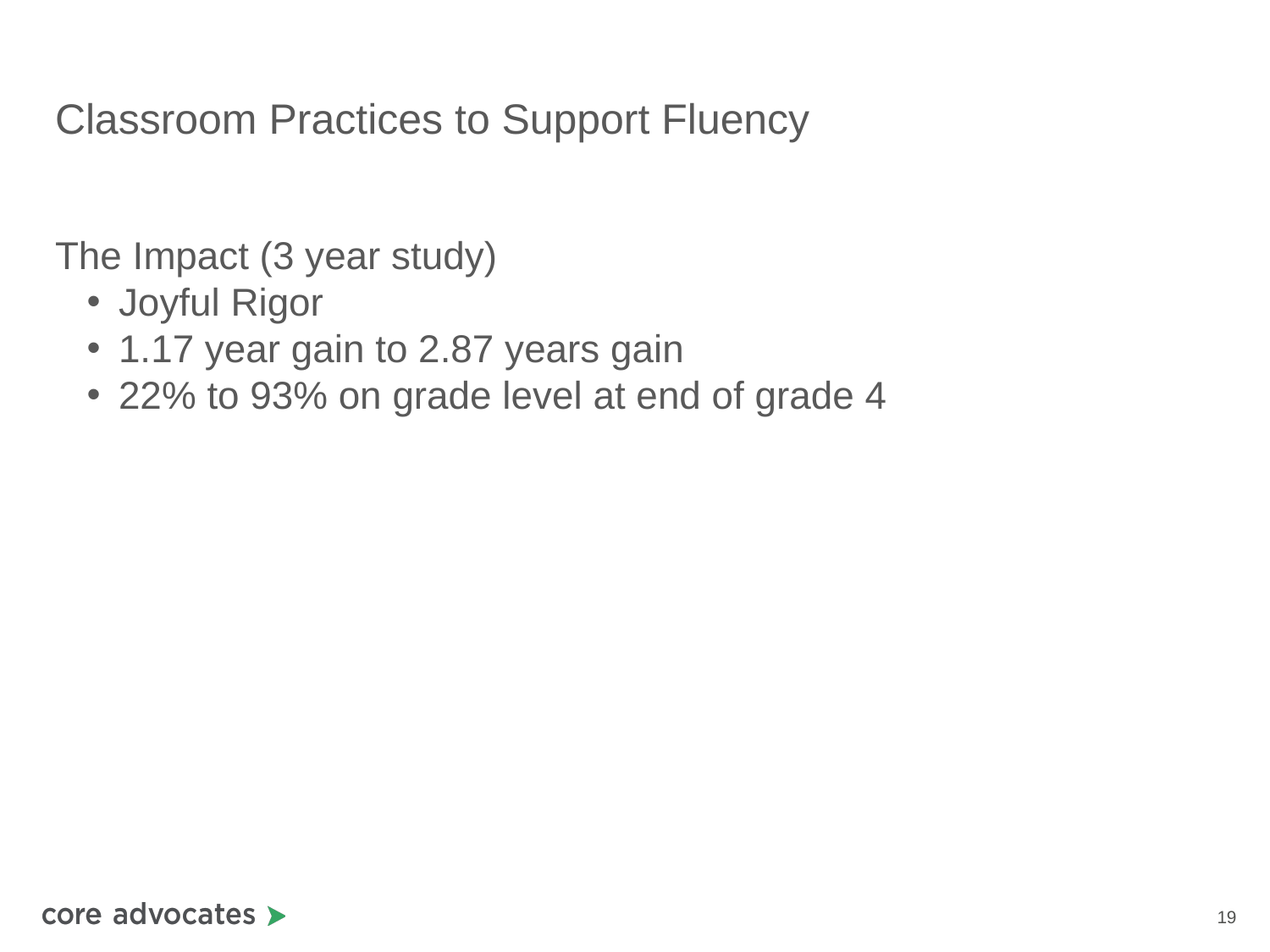

# Classroom Practices to Support Fluency
The Impact (3 year study)
Joyful Rigor
1.17 year gain to 2.87 years gain
22% to 93% on grade level at end of grade 4